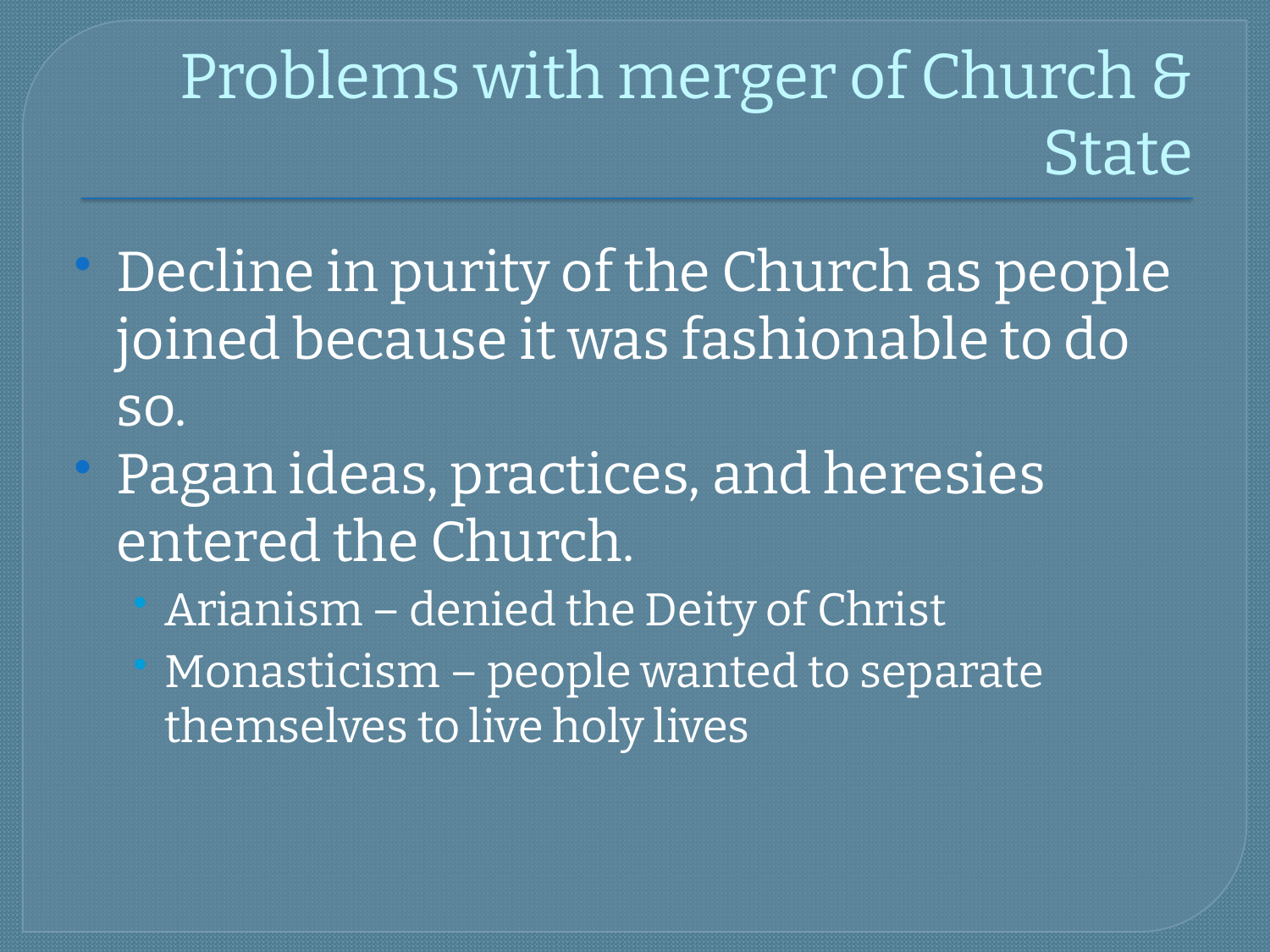

# Problems with merger of Church & State
Decline in purity of the Church as people joined because it was fashionable to do so.
Pagan ideas, practices, and heresies entered the Church.
Arianism – denied the Deity of Christ
Monasticism – people wanted to separate themselves to live holy lives